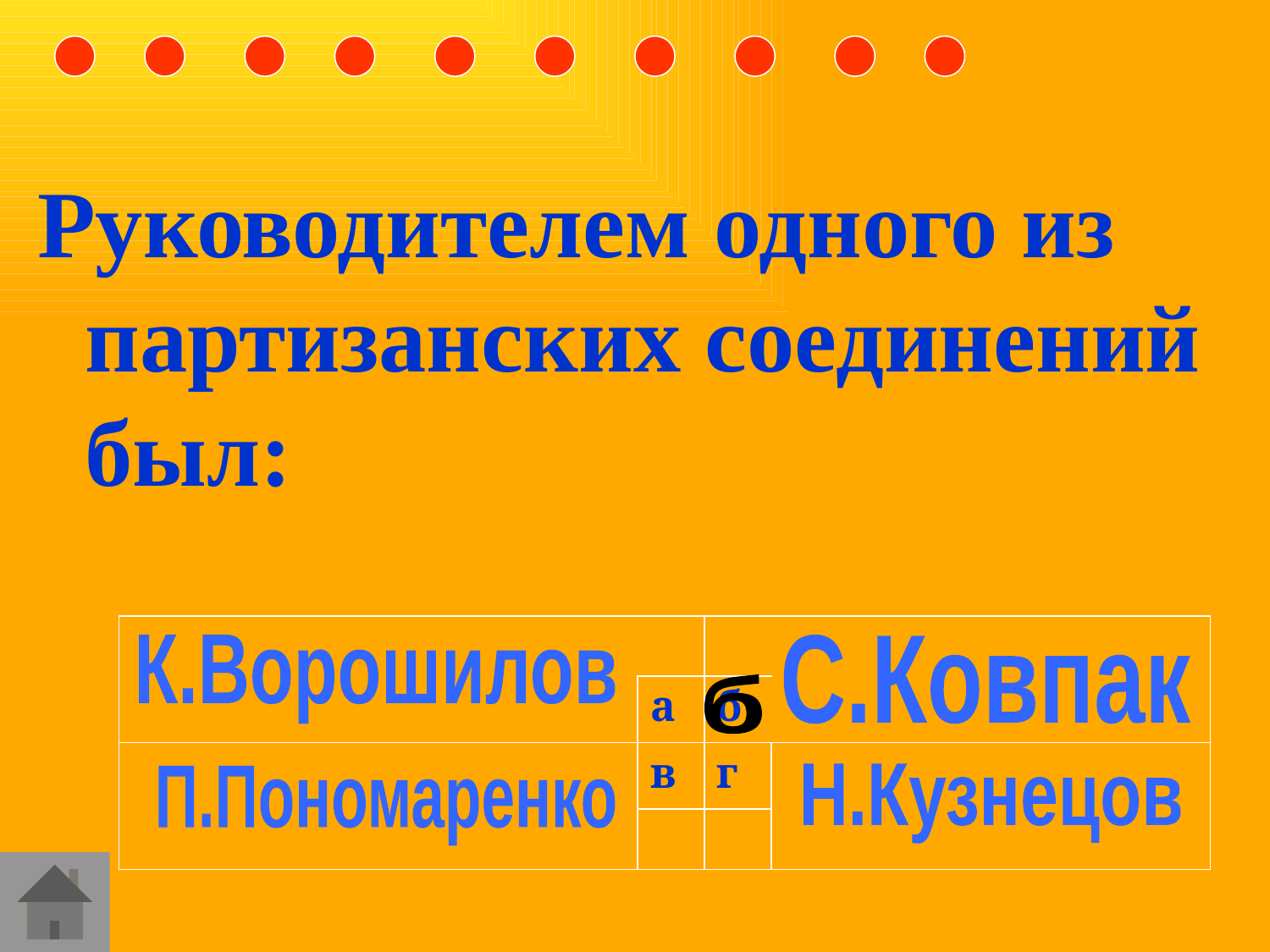

Руководителем одного из партизанских соединений был:

|  |  |  |  |
| --- | --- | --- | --- |
|  | а | б |  |
|  | в | г |  |
|  |  |  |  |
К.Ворошилов
С.Ковпак
б
Н.Кузнецов
П.Пономаренко